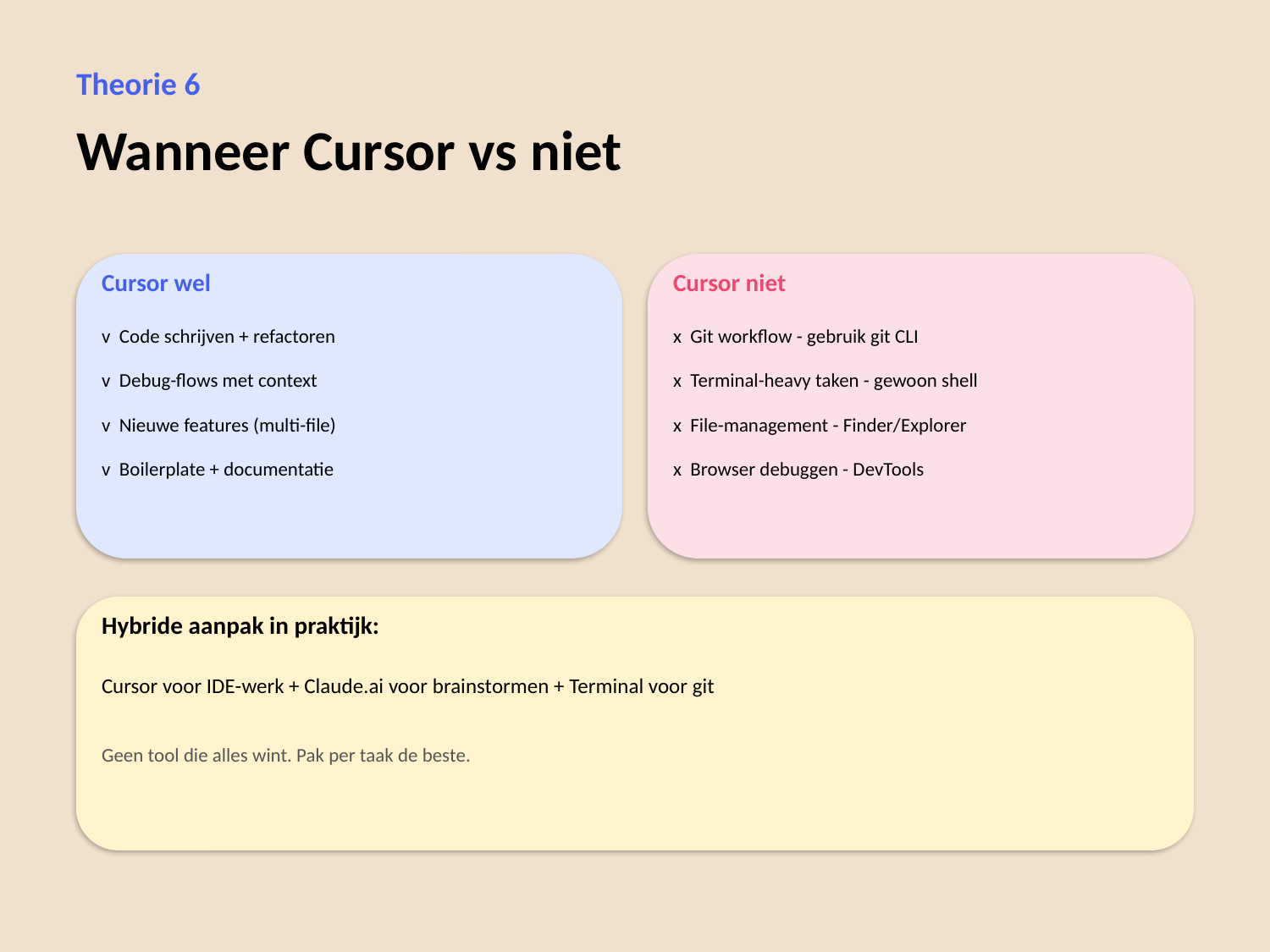

Theorie 6
Wanneer Cursor vs niet

Cursor wel
Cursor niet
v  Code schrijven + refactoren
x  Git workflow - gebruik git CLI
v  Debug-flows met context
x  Terminal-heavy taken - gewoon shell
v  Nieuwe features (multi-file)
x  File-management - Finder/Explorer
v  Boilerplate + documentatie
x  Browser debuggen - DevTools

Hybride aanpak in praktijk:
Cursor voor IDE-werk + Claude.ai voor brainstormen + Terminal voor git
Geen tool die alles wint. Pak per taak de beste.